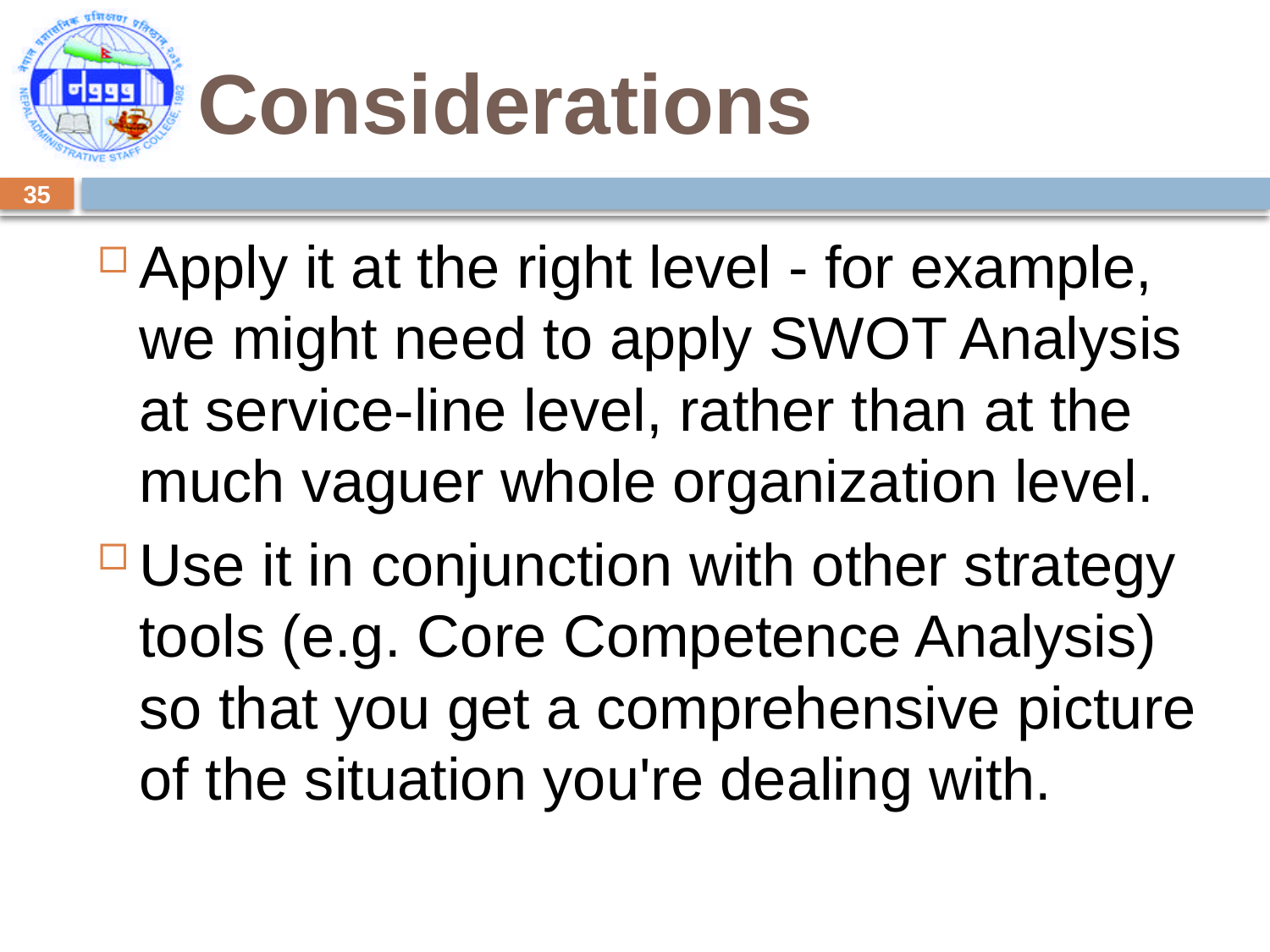

# Considerations
35
Apply it at the right level - for example, we might need to apply SWOT Analysis at service-line level, rather than at the much vaguer whole organization level.
Use it in conjunction with other strategy tools (e.g. Core Competence Analysis) so that you get a comprehensive picture of the situation you're dealing with.